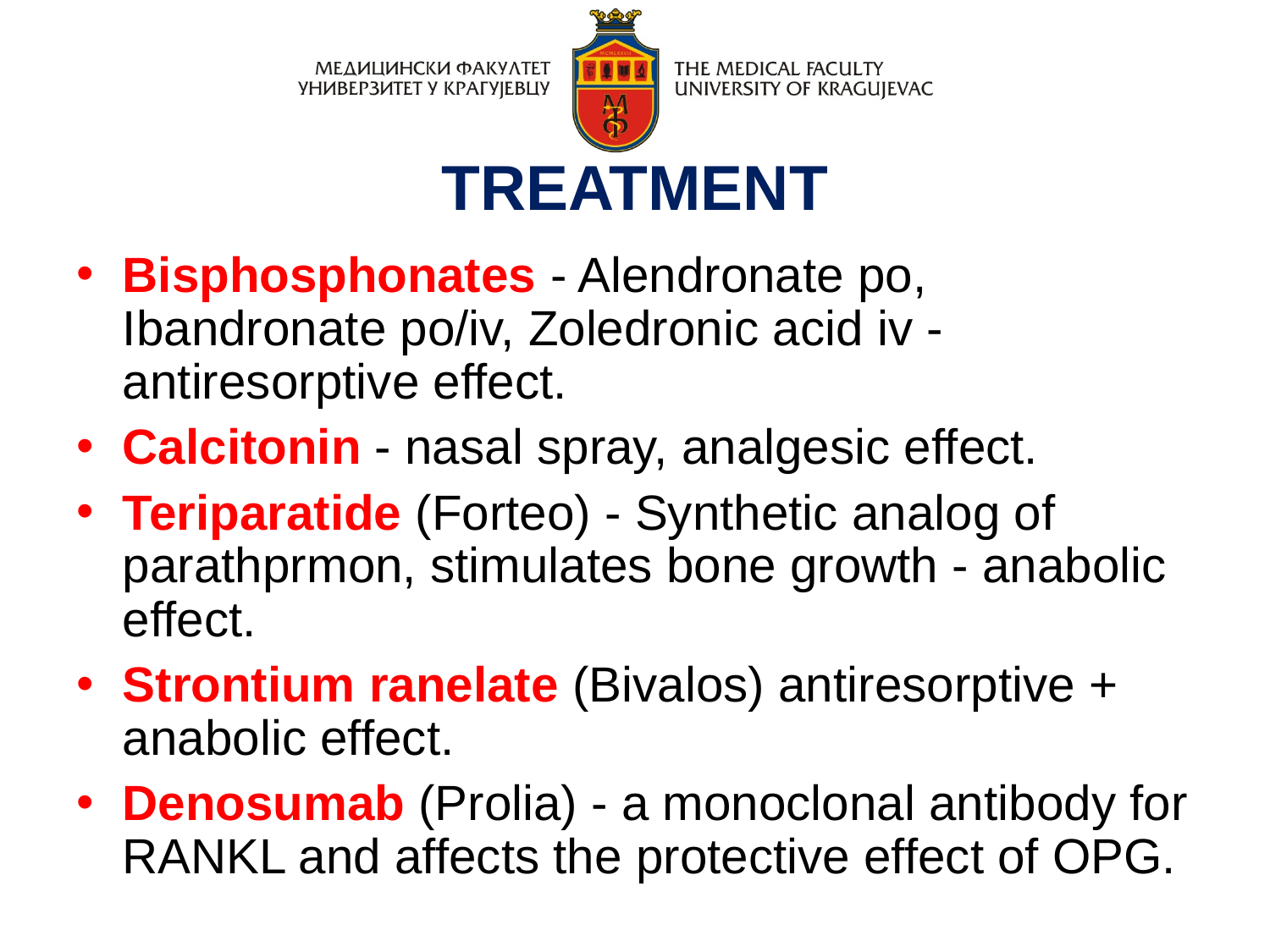

TREATMENT
Bisphosphonates - Alendronate po, Ibandronate po/iv, Zoledronic acid iv - antiresorptive effect.
Calcitonin - nasal spray, analgesic effect.
Teriparatide (Forteo) - Synthetic analog of parathprmon, stimulates bone growth - anabolic effect.
Strontium ranelate (Bivalos) antiresorptive + anabolic effect.
Denosumab (Prolia) - a monoclonal antibody for RANKL and affects the protective effect of OPG.